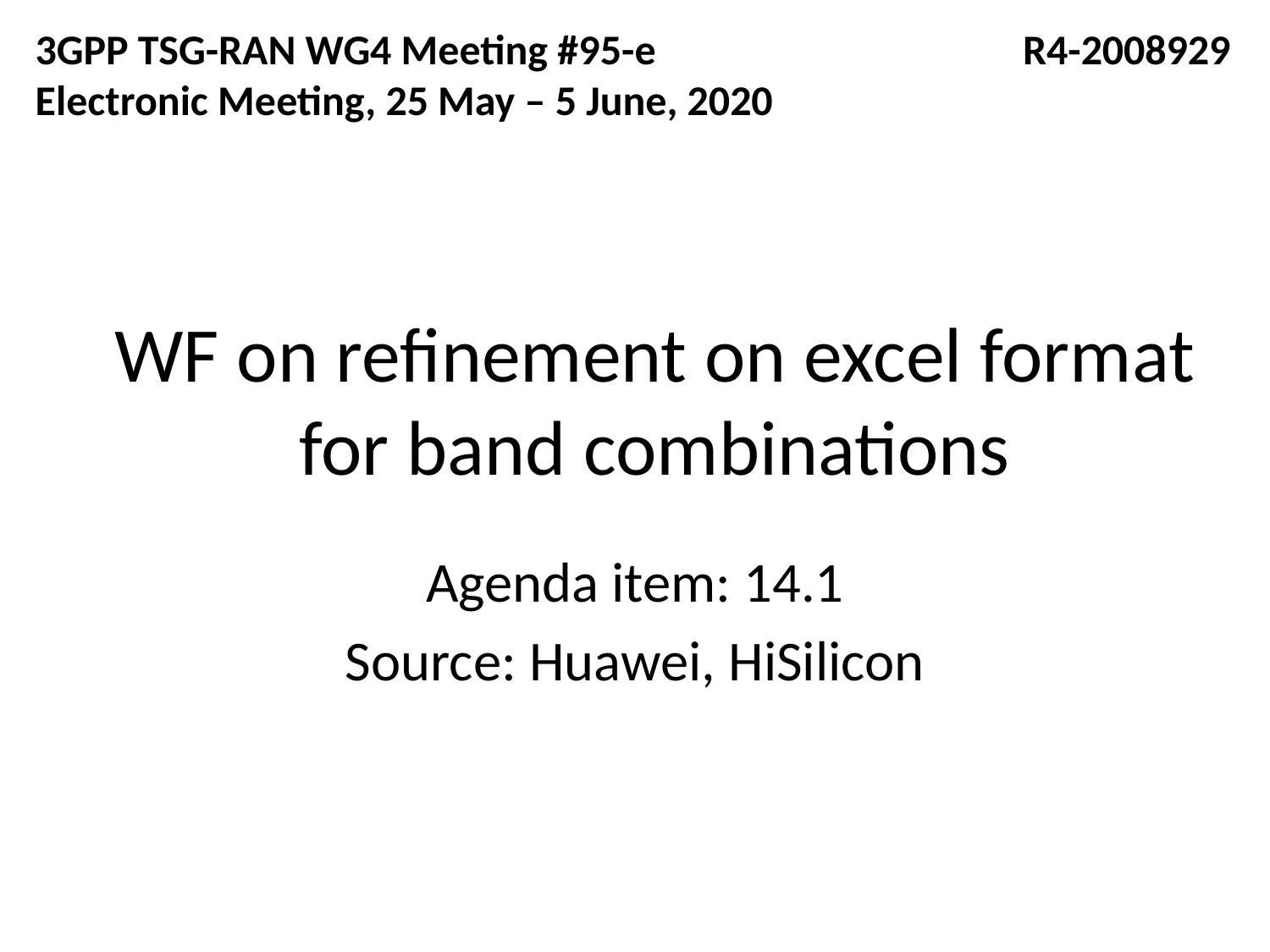

3GPP TSG-RAN WG4 Meeting #95-e	                                     R4-2008929
Electronic Meeting, 25 May – 5 June, 2020
# WF on refinement on excel format for band combinations
Agenda item: 14.1
Source: Huawei, HiSilicon